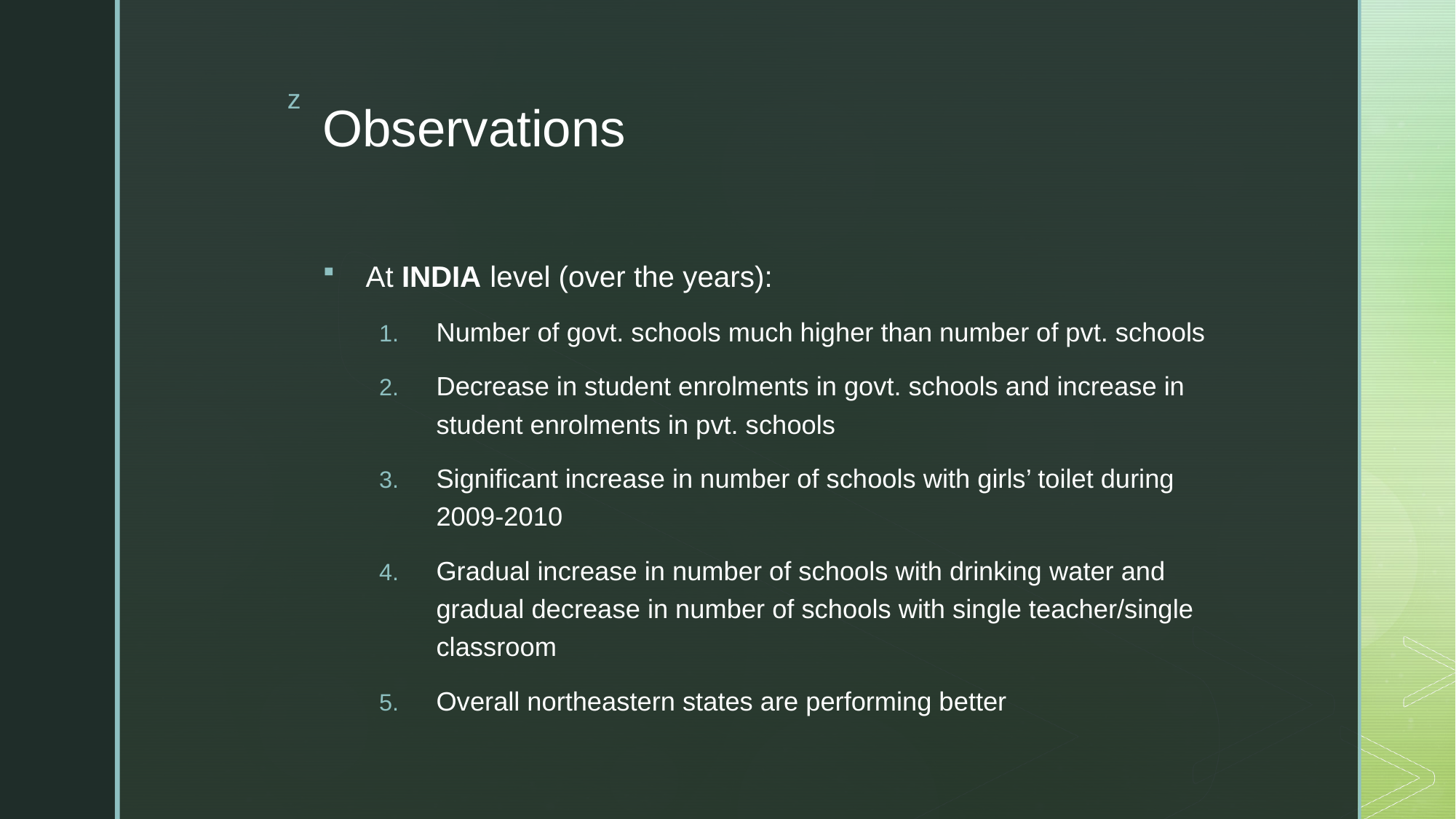

# Observations
At INDIA level (over the years):
Number of govt. schools much higher than number of pvt. schools
Decrease in student enrolments in govt. schools and increase in student enrolments in pvt. schools
Significant increase in number of schools with girls’ toilet during 2009-2010
Gradual increase in number of schools with drinking water and gradual decrease in number of schools with single teacher/single classroom
Overall northeastern states are performing better